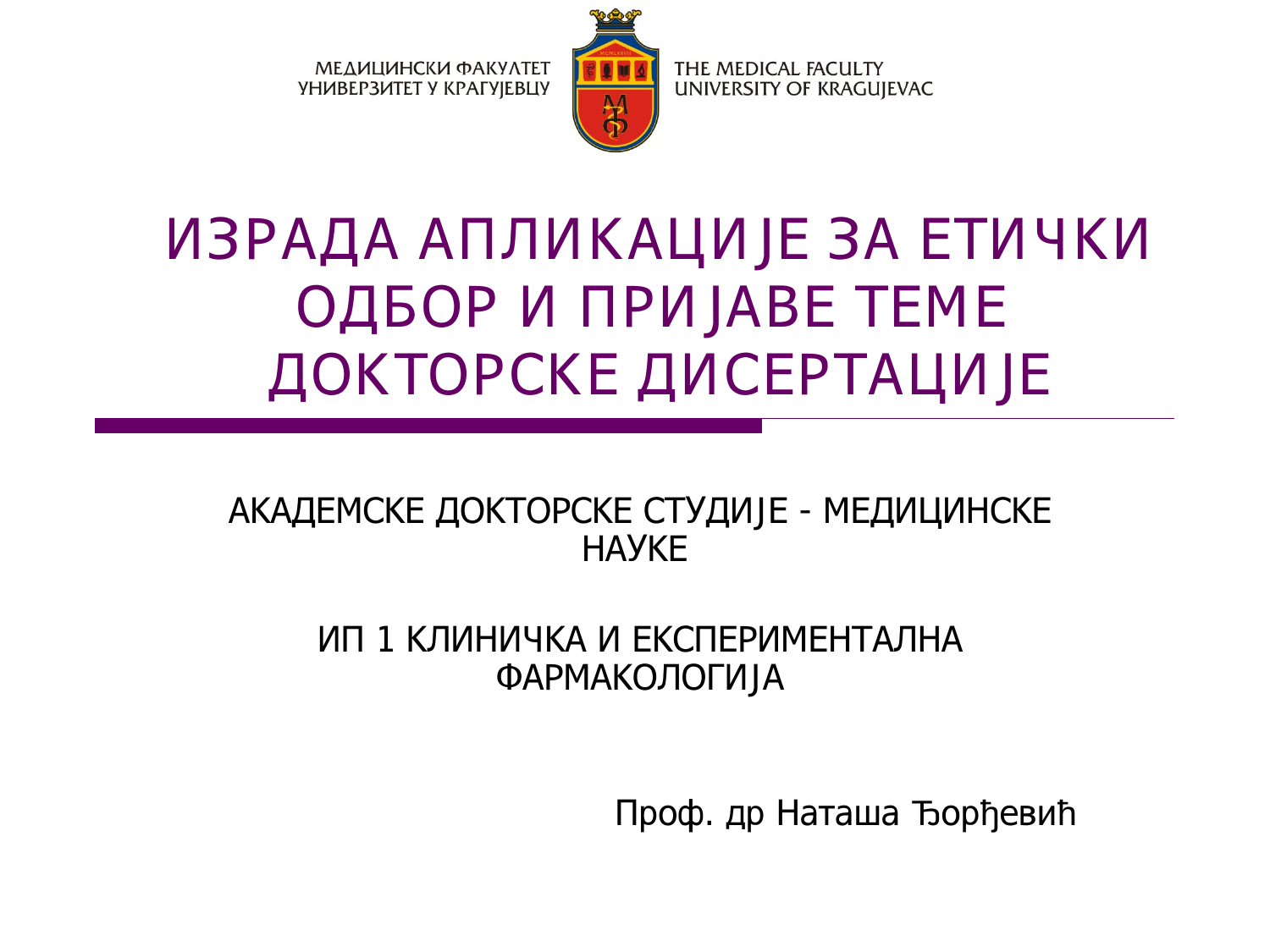

# ИЗРАДА АПЛИКАЦИЈЕ ЗА ЕТИЧКИ ОДБОР И ПРИЈАВЕ ТЕМЕ ДОКТОРСКЕ ДИСЕРТАЦИЈЕ
АКАДЕМСКЕ ДОКТОРСКЕ СТУДИЈЕ - МЕДИЦИНСКЕ НАУКЕ

ИП 1 КЛИНИЧКА И ЕКСПЕРИМЕНТАЛНА ФАРМАКОЛОГИЈА

Проф. др Наташа Ђорђевић